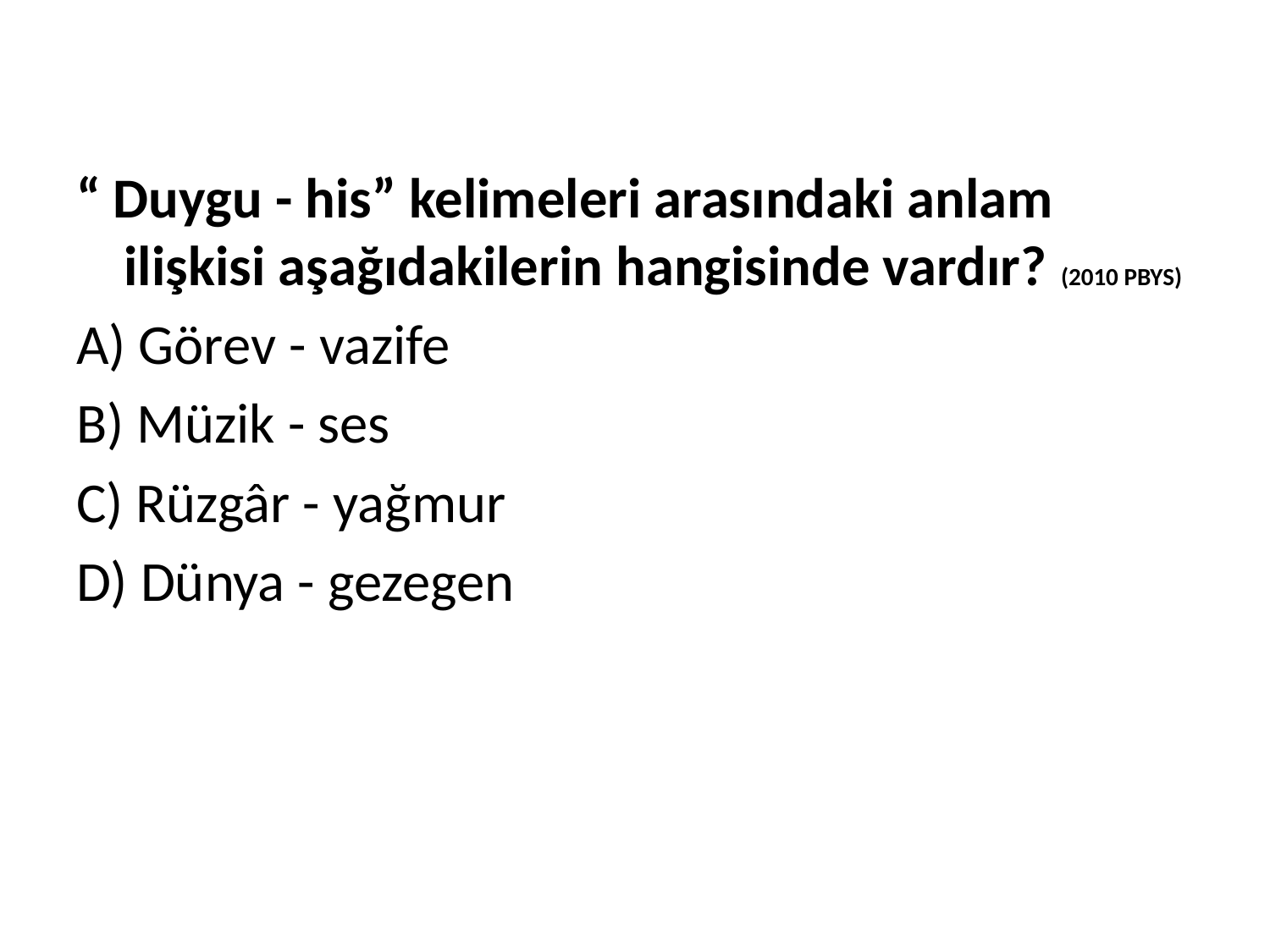

“ Duygu - his” kelimeleri arasındaki anlam ilişkisi aşağıdakilerin hangisinde vardır? (2010 PBYS)
A) Görev - vazife
B) Müzik - ses
C) Rüzgâr - yağmur
D) Dünya - gezegen